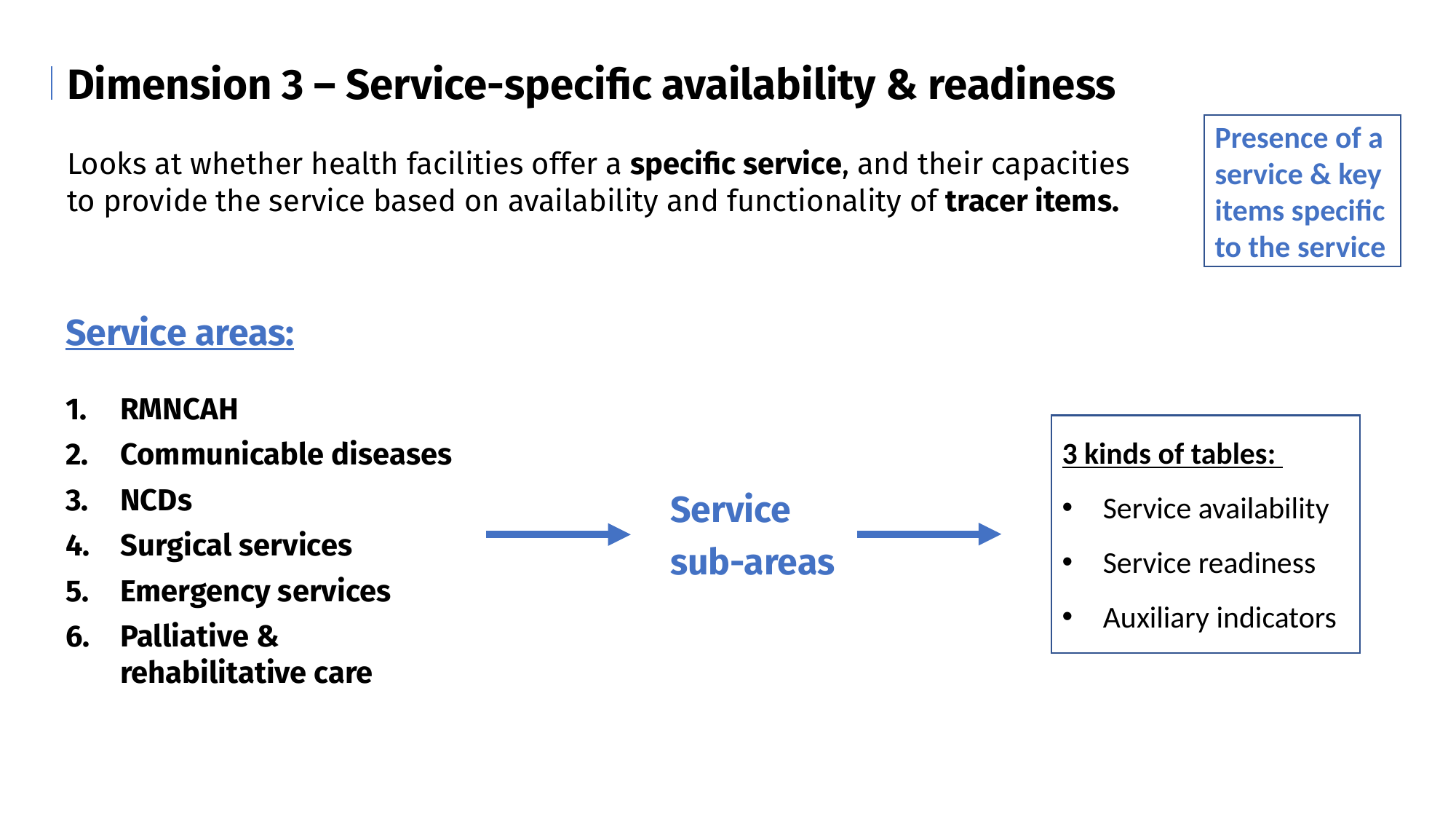

Dimension 3 – Service-specific availability & readiness
Presence of a service & key items specific to the service
Looks at whether health facilities offer a specific service, and their capacities
to provide the service based on availability and functionality of tracer items.
Service areas:

RMNCAH
Communicable diseases
NCDs
Surgical services
Emergency services
Palliative & rehabilitative care

3 kinds of tables:
Service availability
Service readiness
Auxiliary indicators
Service
sub-areas